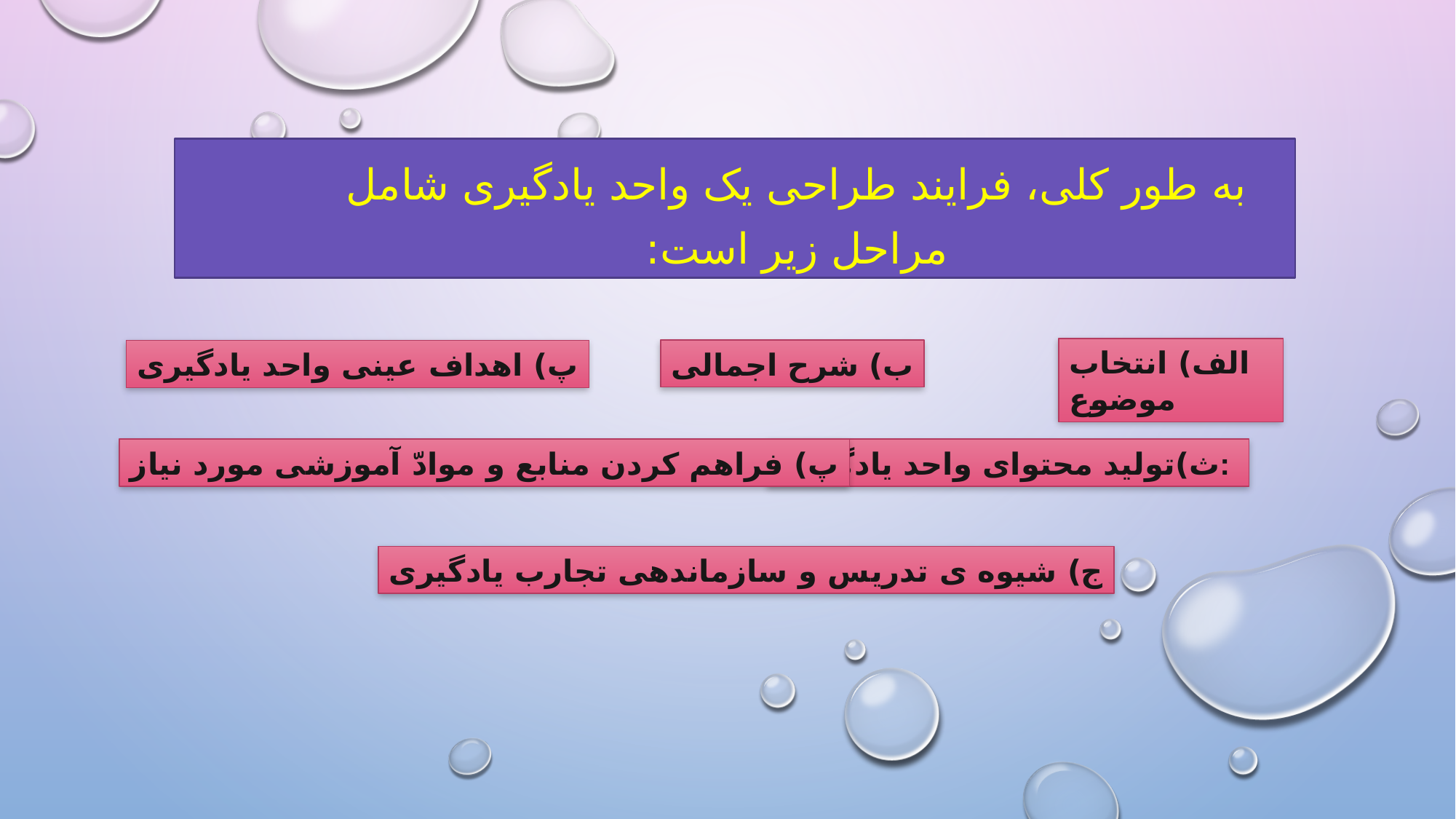

به طور کلی، فرايند طراحی يک واحد يادگيری شامل مراحل زير است:
الف) انتخاب موضوع
ب) شرح اجمالی
پ) اهداف عينی واحد يادگيری
پ) فراهم کردن منابع و موادّ آموزشی مورد نياز
ث)توليد محتوای واحد يادگيری:
ج) شيوه ی تدريس و سازماندهی تجارب يادگيری